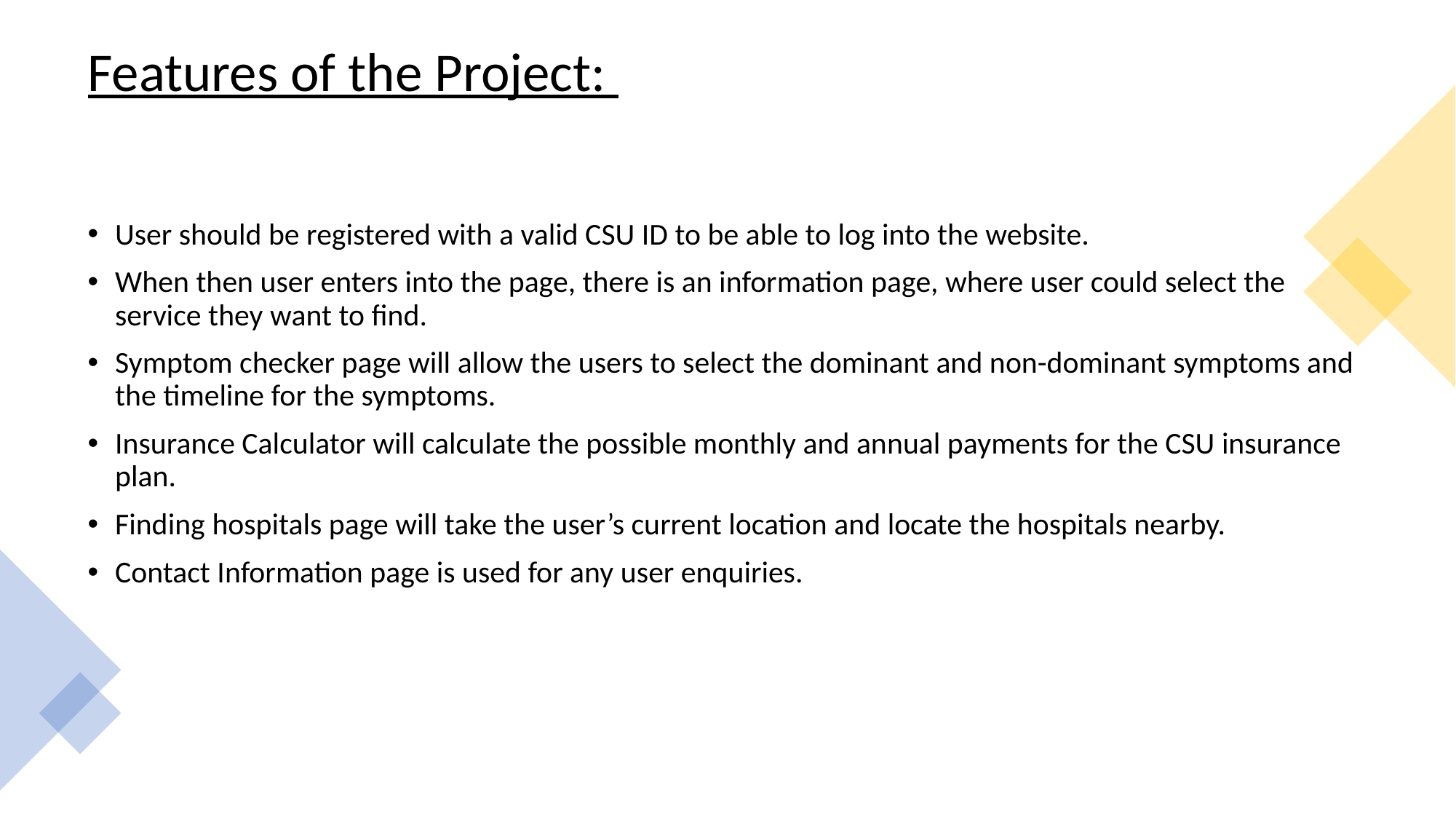

# Features of the Project:

User should be registered with a valid CSU ID to be able to log into the website.
When then user enters into the page, there is an information page, where user could select the service they want to find.
Symptom checker page will allow the users to select the dominant and non-dominant symptoms and the timeline for the symptoms.
Insurance Calculator will calculate the possible monthly and annual payments for the CSU insurance plan.
Finding hospitals page will take the user’s current location and locate the hospitals nearby.
Contact Information page is used for any user enquiries.